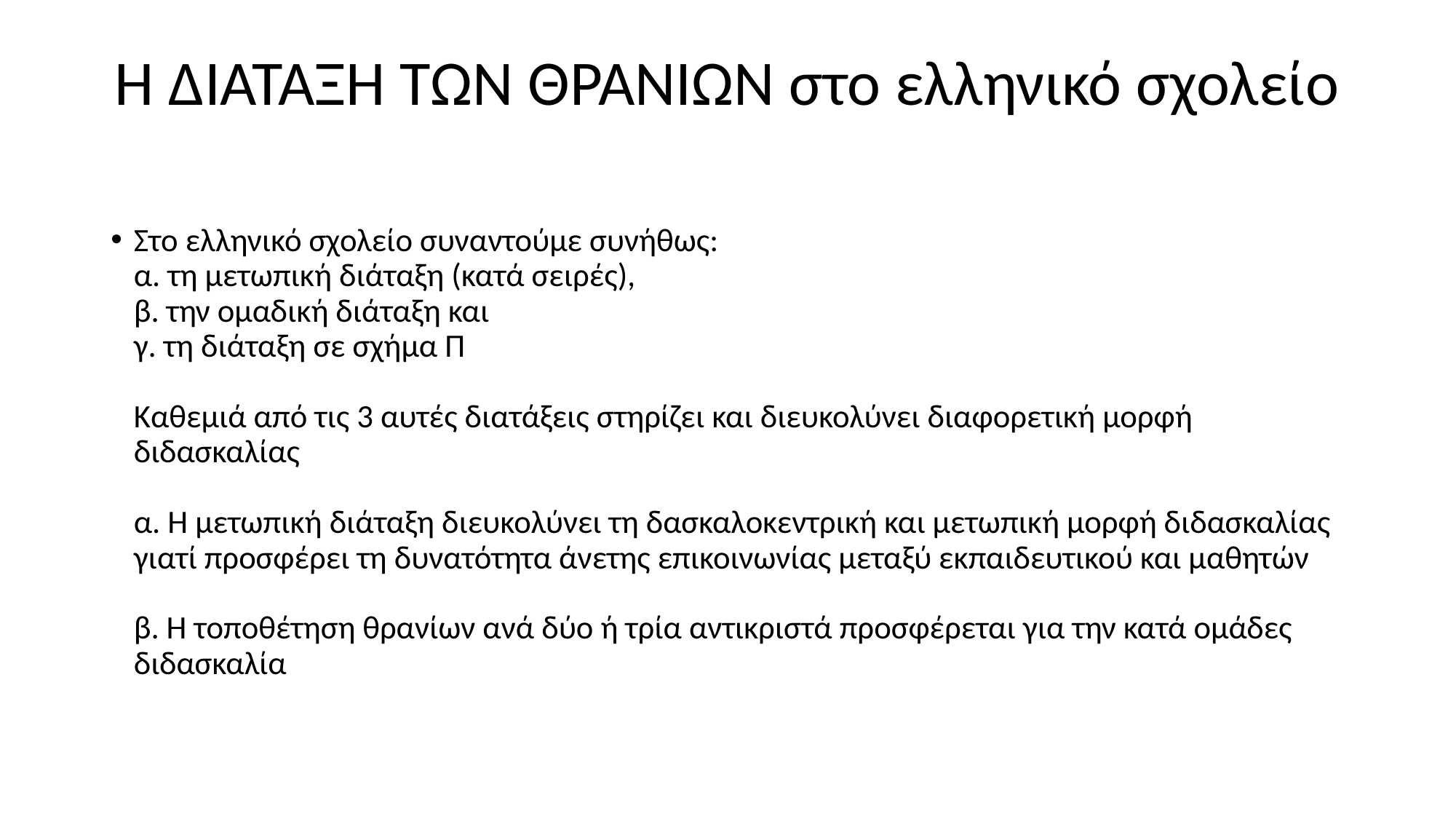

# Η ΔΙΑΤΑΞΗ ΤΩΝ ΘΡΑΝΙΩΝ στο ελληνικό σχολείο
Στο ελληνικό σχολείο συναντούμε συνήθως: 
α. τη μετωπική διάταξη (κατά σειρές), 
β. την ομαδική διάταξη και 
γ. τη διάταξη σε σχήμα Π
Καθεμιά από τις 3 αυτές διατάξεις στηρίζει και διευκολύνει διαφορετική μορφή διδασκαλίας
α. Η μετωπική διάταξη διευκολύνει τη δασκαλοκεντρική και μετωπική μορφή διδασκαλίας γιατί προσφέρει τη δυνατότητα άνετης επικοινωνίας μεταξύ εκπαιδευτικού και μαθητών
β. Η τοποθέτηση θρανίων ανά δύο ή τρία αντικριστά προσφέρεται για την κατά ομάδες διδασκαλία